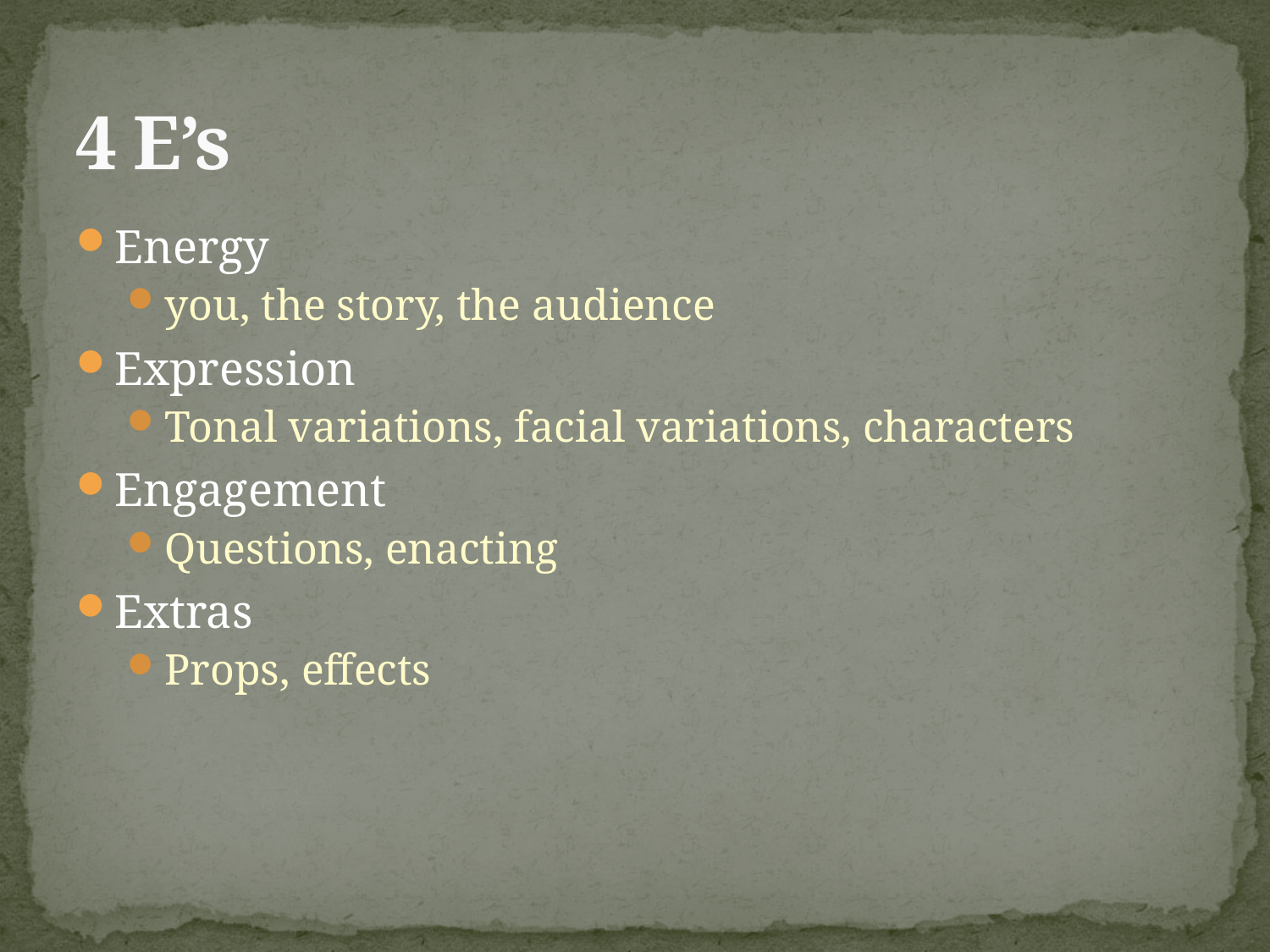

# 4 E’s
Energy
you, the story, the audience
Expression
Tonal variations, facial variations, characters
Engagement
Questions, enacting
Extras
Props, effects